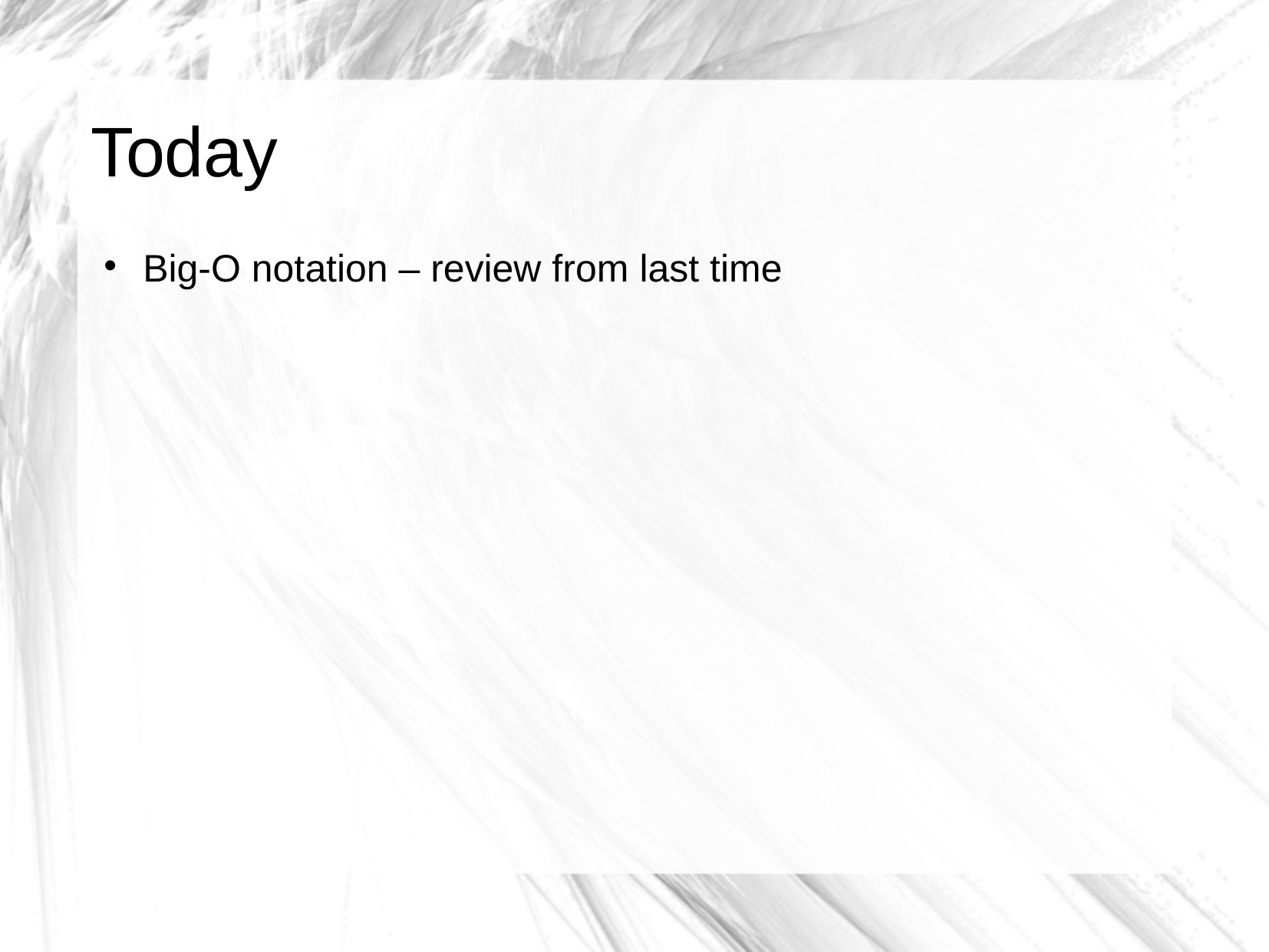

# Today
Big-O notation – review from last time